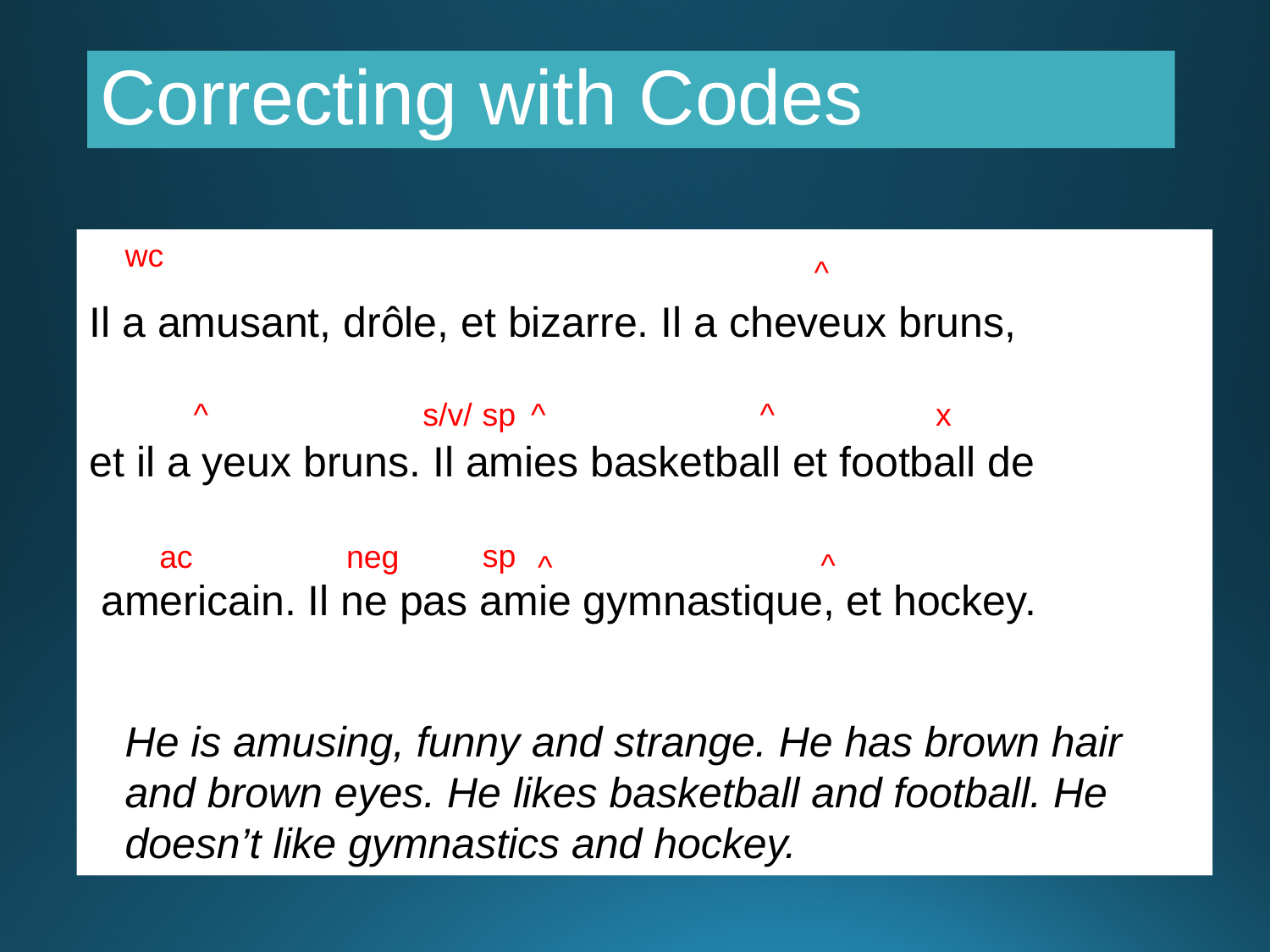

# Correcting with Codes

Il a amusant, drôle, et bizarre. Il a cheveux bruns,

et il a yeux bruns. Il amies basketball et football de

 americain. Il ne pas amie gymnastique, et hockey.
wc
^
^
s/v/
sp
^
^
x
sp
ac
neg
^
^
He is amusing, funny and strange. He has brown hair and brown eyes. He likes basketball and football. He doesn’t like gymnastics and hockey.